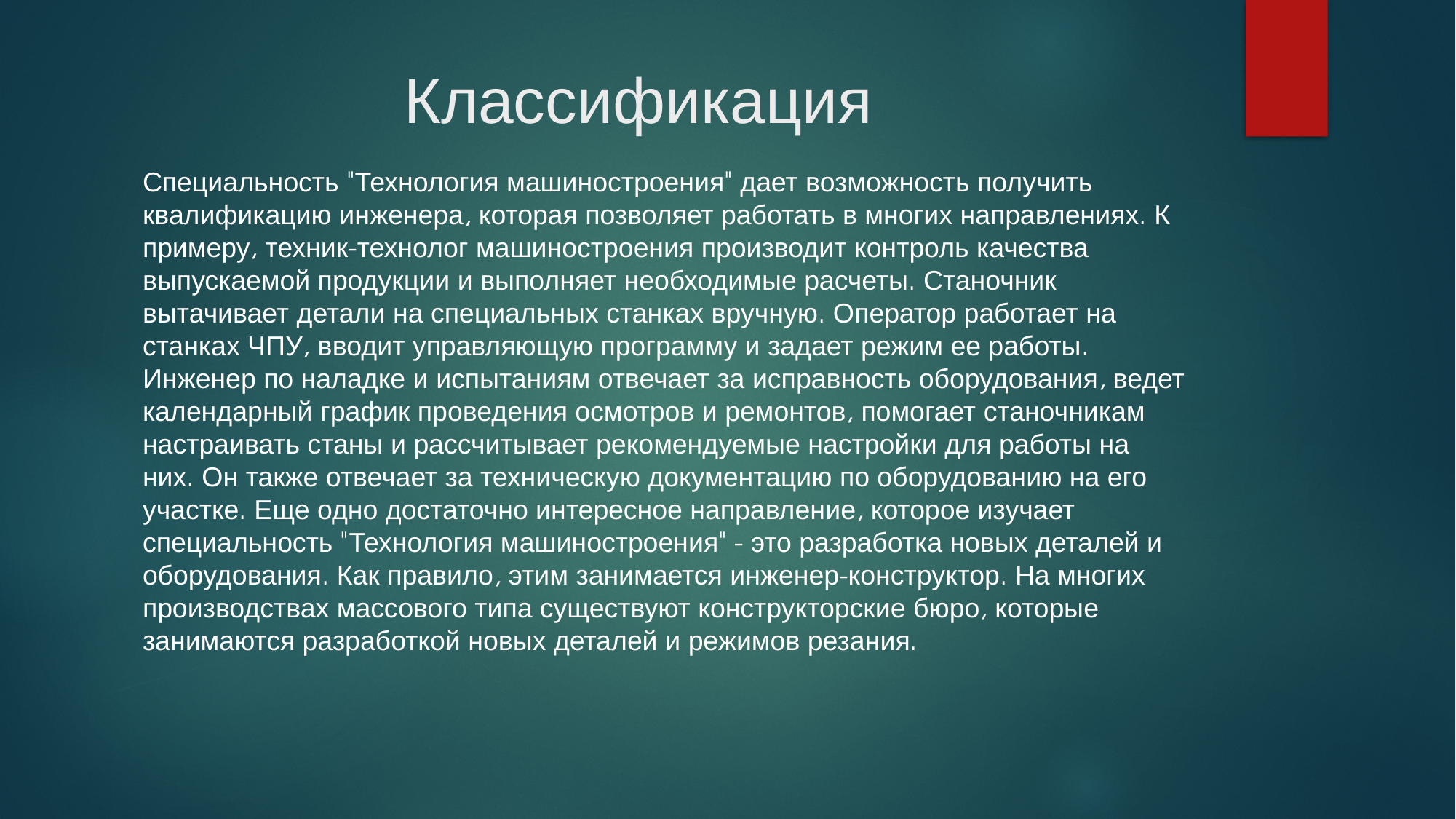

# Классификация
Специальность "Технология машиностроения" дает возможность получить квалификацию инженера, которая позволяет работать в многих направлениях. К примеру, техник-технолог машиностроения производит контроль качества выпускаемой продукции и выполняет необходимые расчеты. Станочник вытачивает детали на специальных станках вручную. Оператор работает на станках ЧПУ, вводит управляющую программу и задает режим ее работы. Инженер по наладке и испытаниям отвечает за исправность оборудования, ведет календарный график проведения осмотров и ремонтов, помогает станочникам настраивать станы и рассчитывает рекомендуемые настройки для работы на них. Он также отвечает за техническую документацию по оборудованию на его участке. Еще одно достаточно интересное направление, которое изучает специальность "Технология машиностроения" - это разработка новых деталей и оборудования. Как правило, этим занимается инженер-конструктор. На многих производствах массового типа существуют конструкторские бюро, которые занимаются разработкой новых деталей и режимов резания.